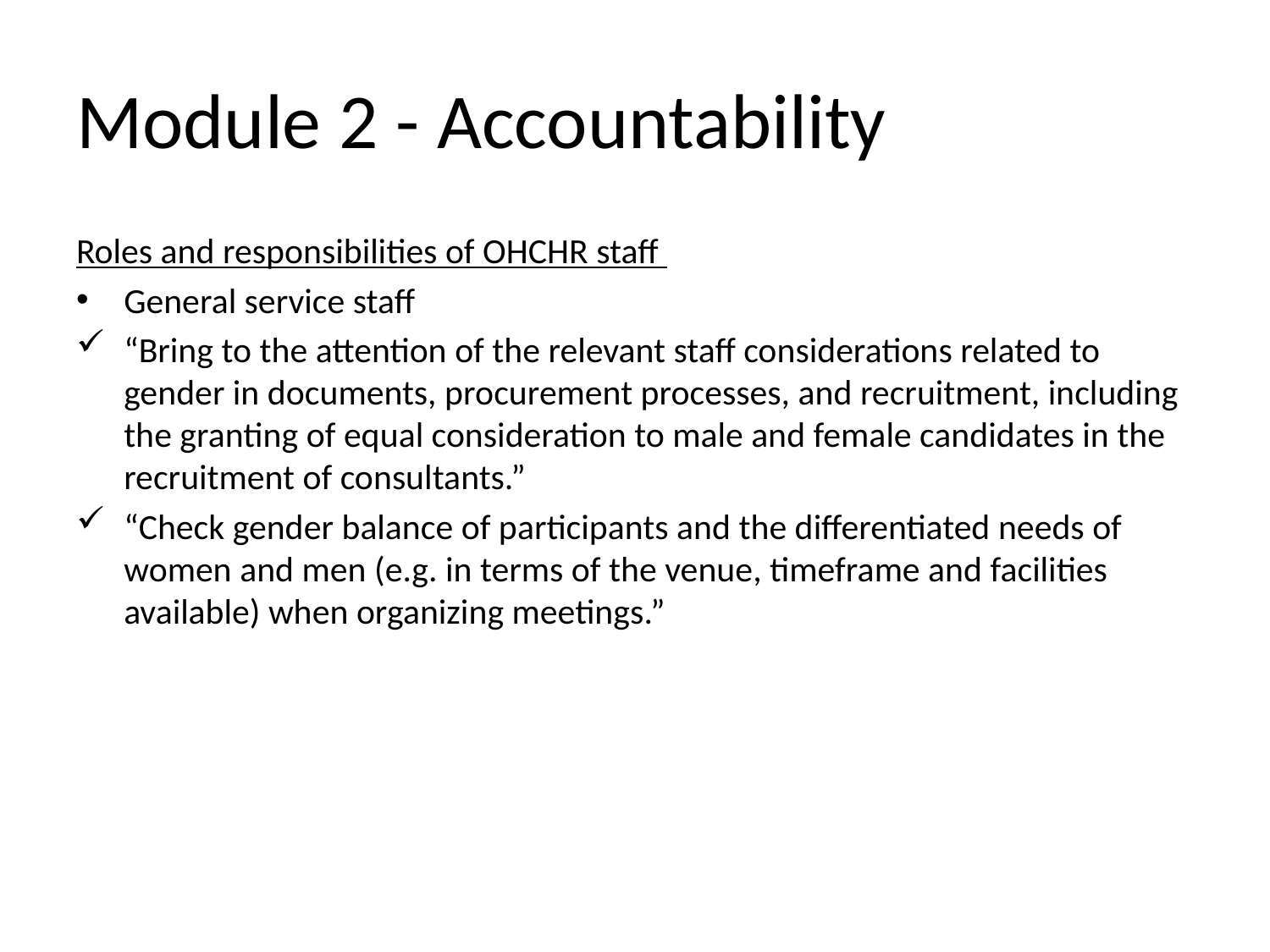

# Module 2 - Accountability
Roles and responsibilities of OHCHR staff
General service staff
“Bring to the attention of the relevant staff considerations related to gender in documents, procurement processes, and recruitment, including the granting of equal consideration to male and female candidates in the recruitment of consultants.”
“Check gender balance of participants and the differentiated needs of women and men (e.g. in terms of the venue, timeframe and facilities available) when organizing meetings.”